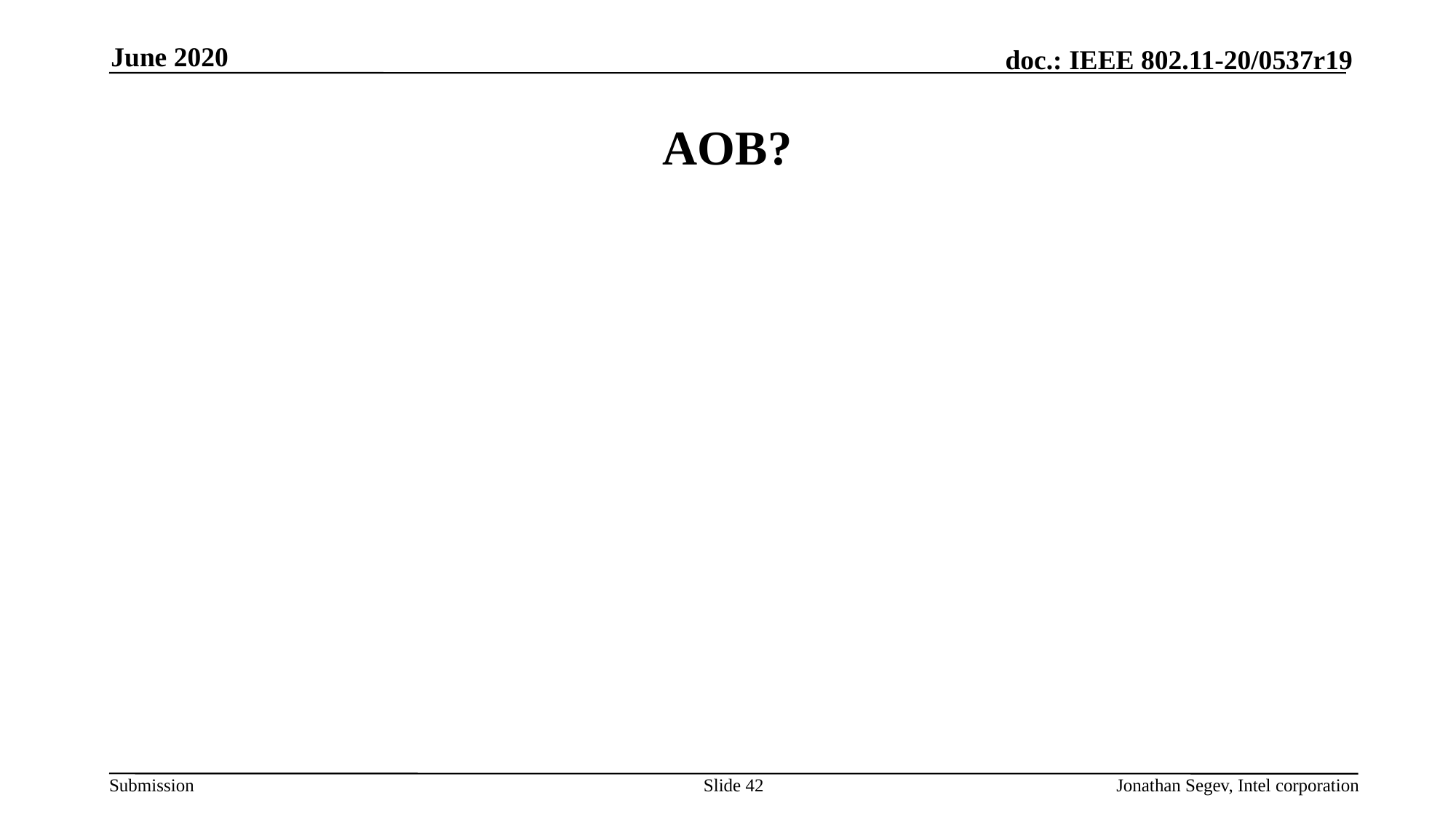

June 2020
# AOB?

Slide 42
Jonathan Segev, Intel corporation